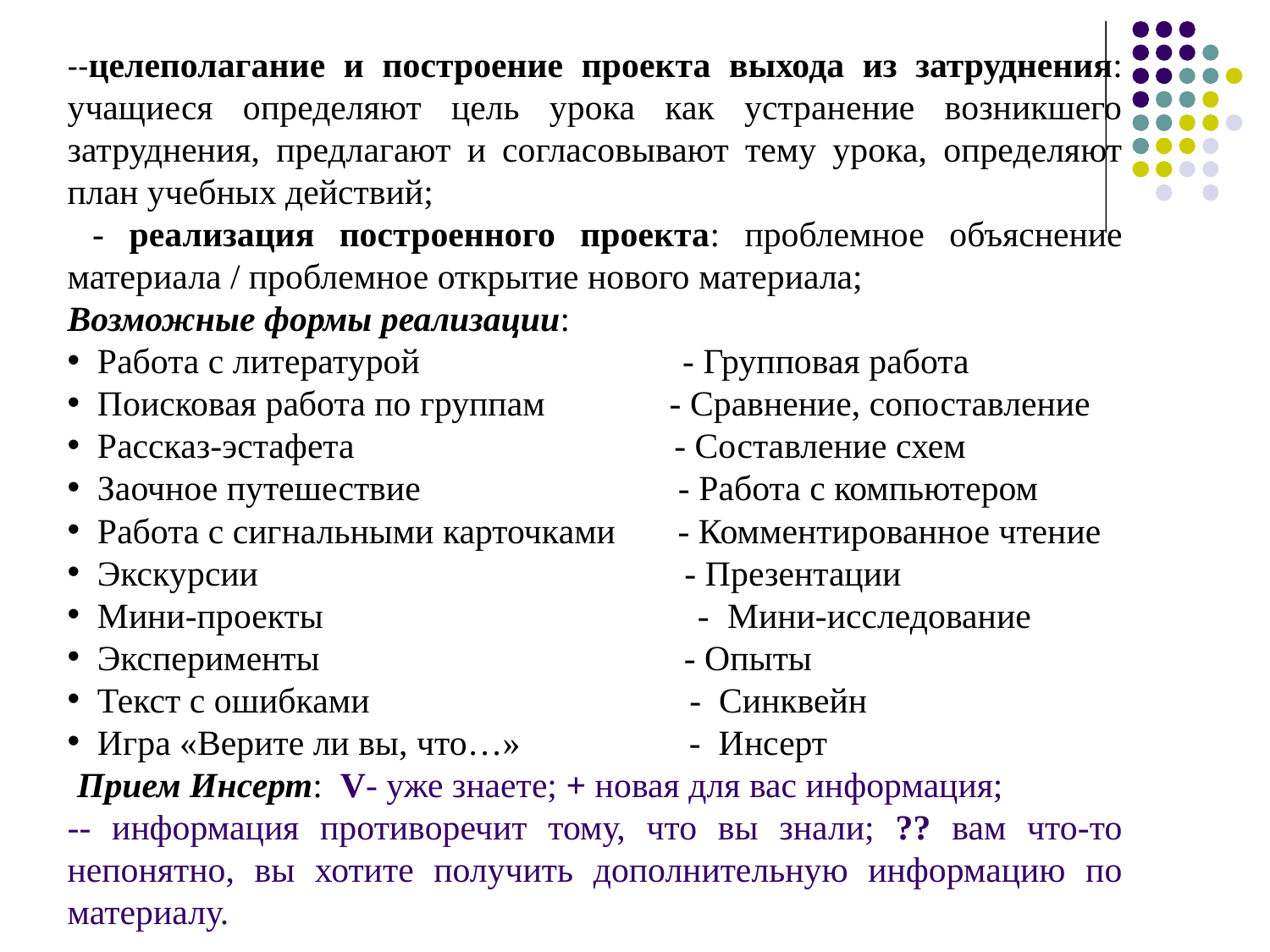

--целеполагание и построение проекта выхода из затруднения: учащиеся определяют цель урока как устранение возникшего затруднения, предлагают и согласовывают тему урока, определяют план учебных действий;
 - реализация построенного проекта: проблемное объяснение материала / проблемное открытие нового материала;
Возможные формы реализации:
Работа с литературой 	                       - Групповая работа
Поисковая работа по группам              - Сравнение, сопоставление
Рассказ-эстафета                                    - Составление схем
Заочное путешествие                             - Работа с компьютером
Работа с сигнальными карточками       - Комментированное чтение
Экскурсии                                                - Презентации
Мини-проекты	                                       -  Мини-исследование
Эксперименты                                         - Опыты
Текст с ошибками                                    -  Синквейн
Игра «Верите ли вы, что…»                   -  Инсерт
 Прием Инсерт:  V- уже знаете; + новая для вас информация;
-- информация противоречит тому, что вы знали; ?? вам что-то непонятно, вы хотите получить дополнительную информацию по материалу.